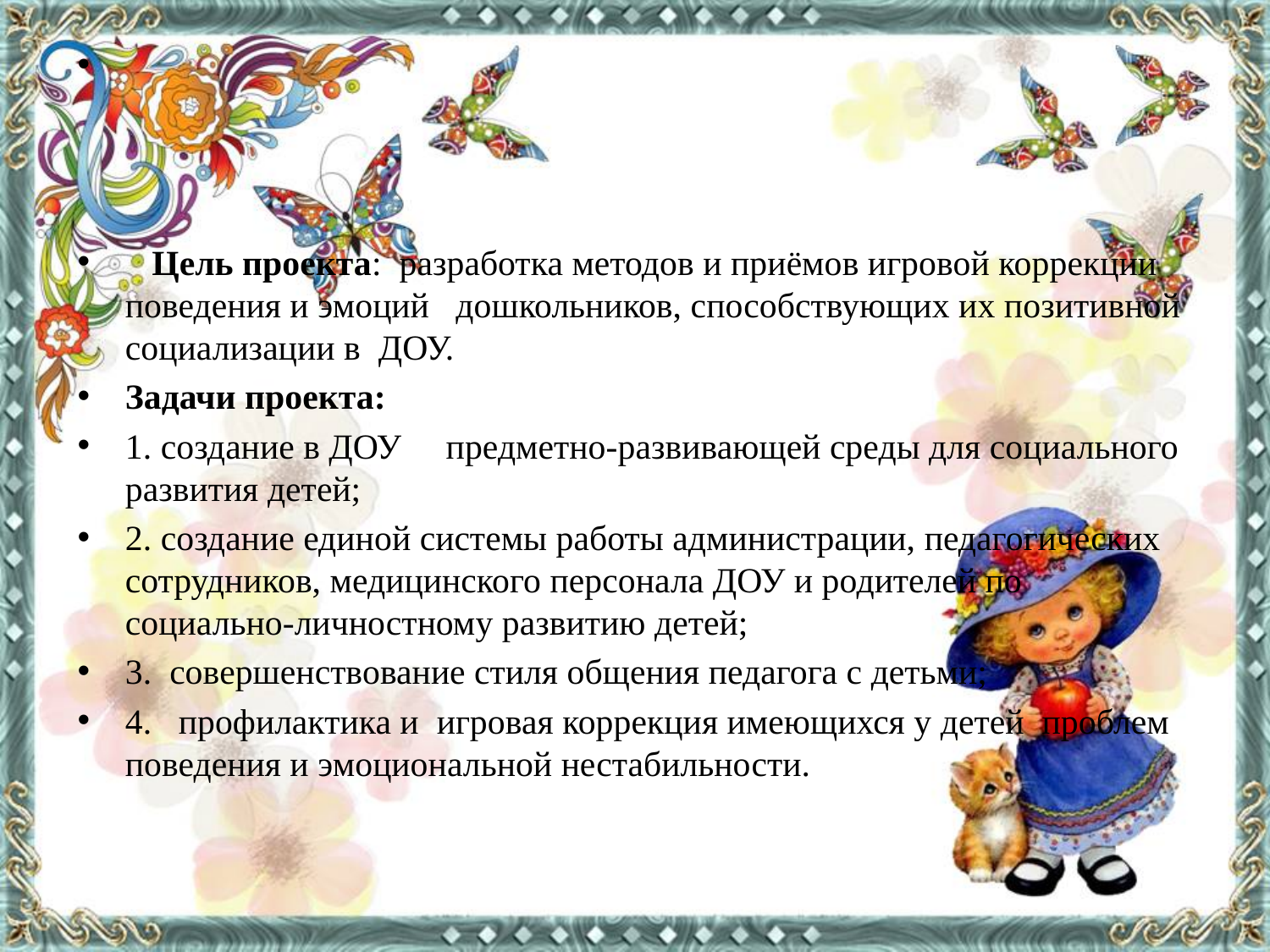

Цель проекта:  разработка методов и приёмов игровой коррекции поведения и эмоций   дошкольников, способствующих их позитивной социализации в  ДОУ.
Задачи проекта:
1. создание в ДОУ     предметно-развивающей среды для социального развития детей;
2. создание единой системы работы администрации, педагогических сотрудников, медицинского персонала ДОУ и родителей по социально-личностному развитию детей;
3.  совершенствование стиля общения педагога с детьми;
4.   профилактика и  игровая коррекция имеющихся у детей  проблем поведения и эмоциональной нестабильности.